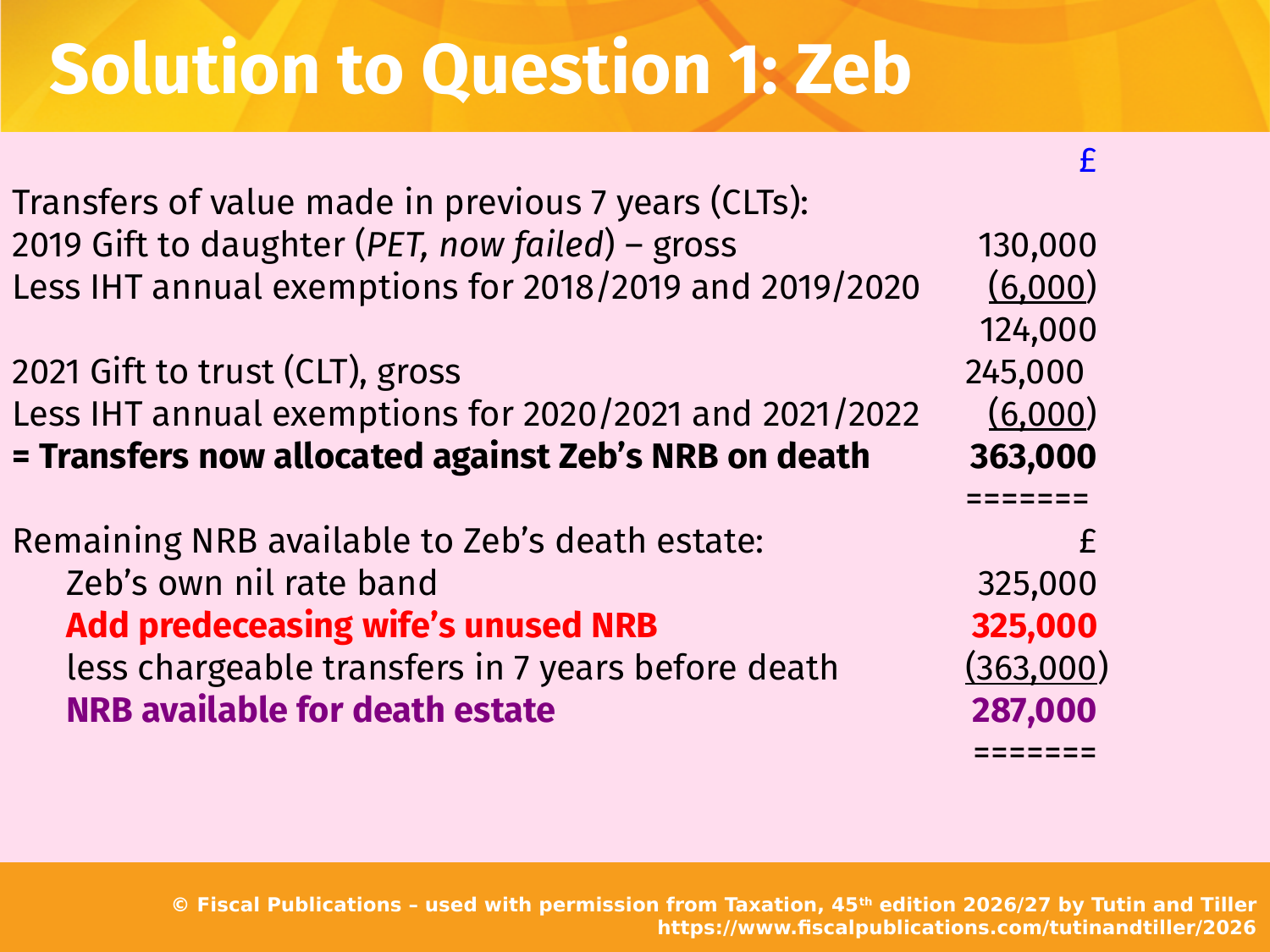

Solution to Question 1: Zeb
														£
Transfers of value made in previous 7 years (CLTs):
2019 Gift to daughter (PET, now failed) – gross					130,000
Less IHT annual exemptions for 2018/2019 and 2019/2020			(6,000)
														124,000
2021 Gift to trust (CLT), gross 							245,000
Less IHT annual exemptions for 2020/2021 and 2021/2022			(6,000)
= Transfers now allocated against Zeb’s NRB on death 			363,000
													=======
Remaining NRB available to Zeb’s death estate:					£
	Zeb’s own nil rate band 									325,000
	Add predeceasing wife’s unused NRB 					325,000
	less chargeable transfers in 7 years before death		(363,000)
	NRB available for death estate 							287,000
														=======